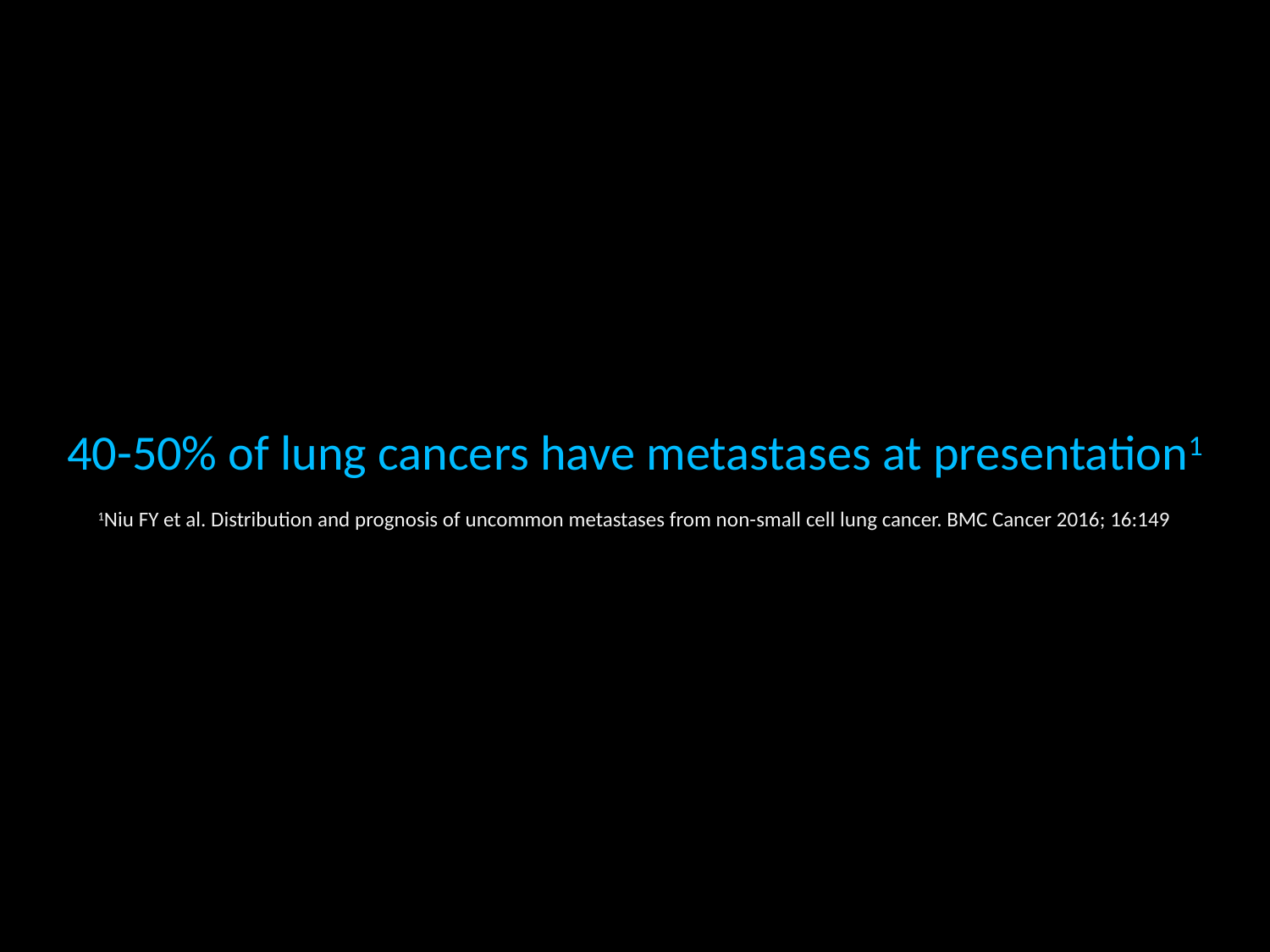

40-50% of lung cancers have metastases at presentation1

1Niu FY et al. Distribution and prognosis of uncommon metastases from non-small cell lung cancer. BMC Cancer 2016; 16:149